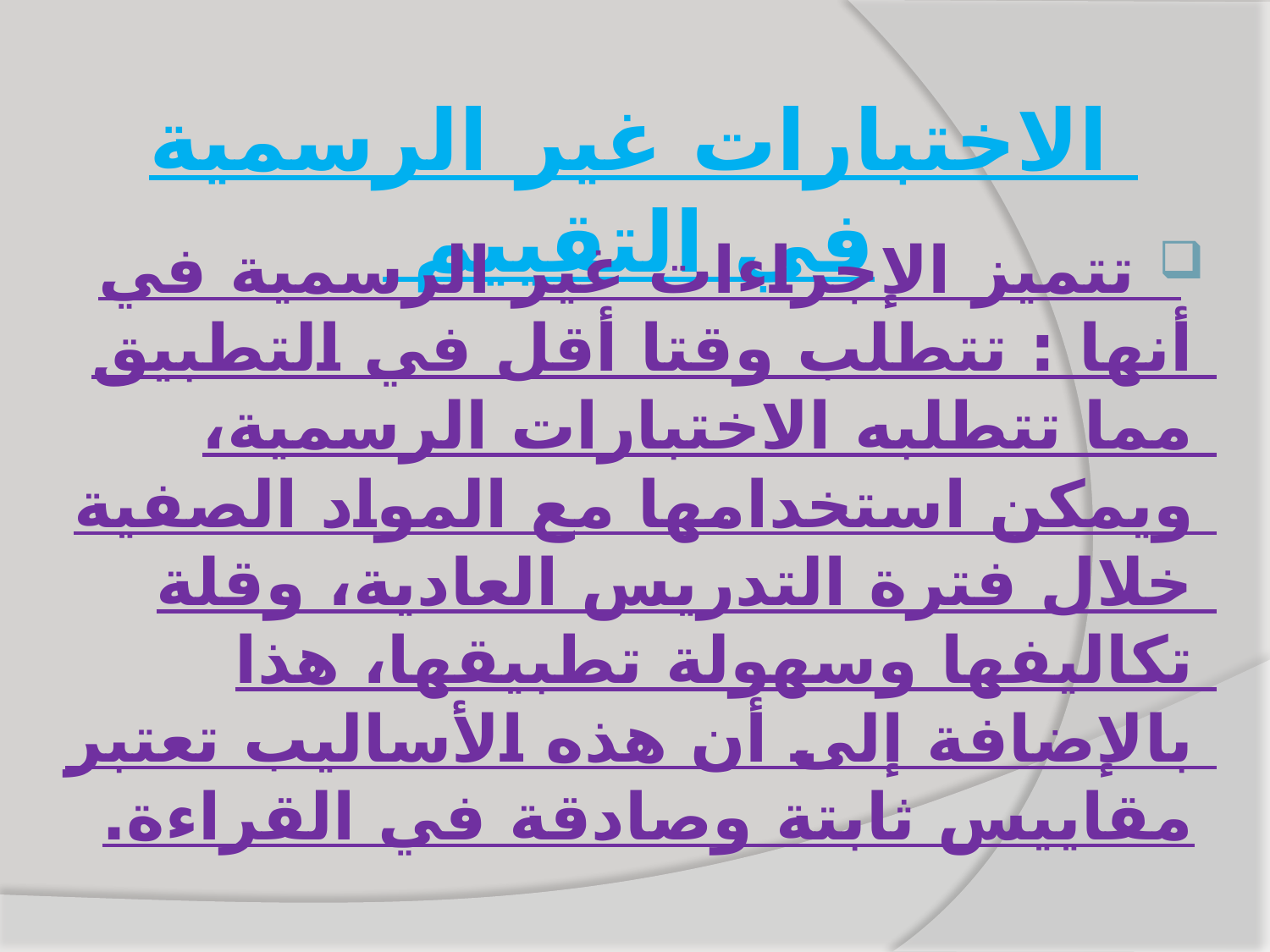

# الاختبارات غير الرسمية في التقييم
 تتميز الإجراءات غير الرسمية في أنها : تتطلب وقتا أقل في التطبيق مما تتطلبه الاختبارات الرسمية، ويمكن استخدامها مع المواد الصفية خلال فترة التدريس العادية، وقلة تكاليفها وسهولة تطبيقها، هذا بالإضافة إلى أن هذه الأساليب تعتبر مقاييس ثابتة وصادقة في القراءة.